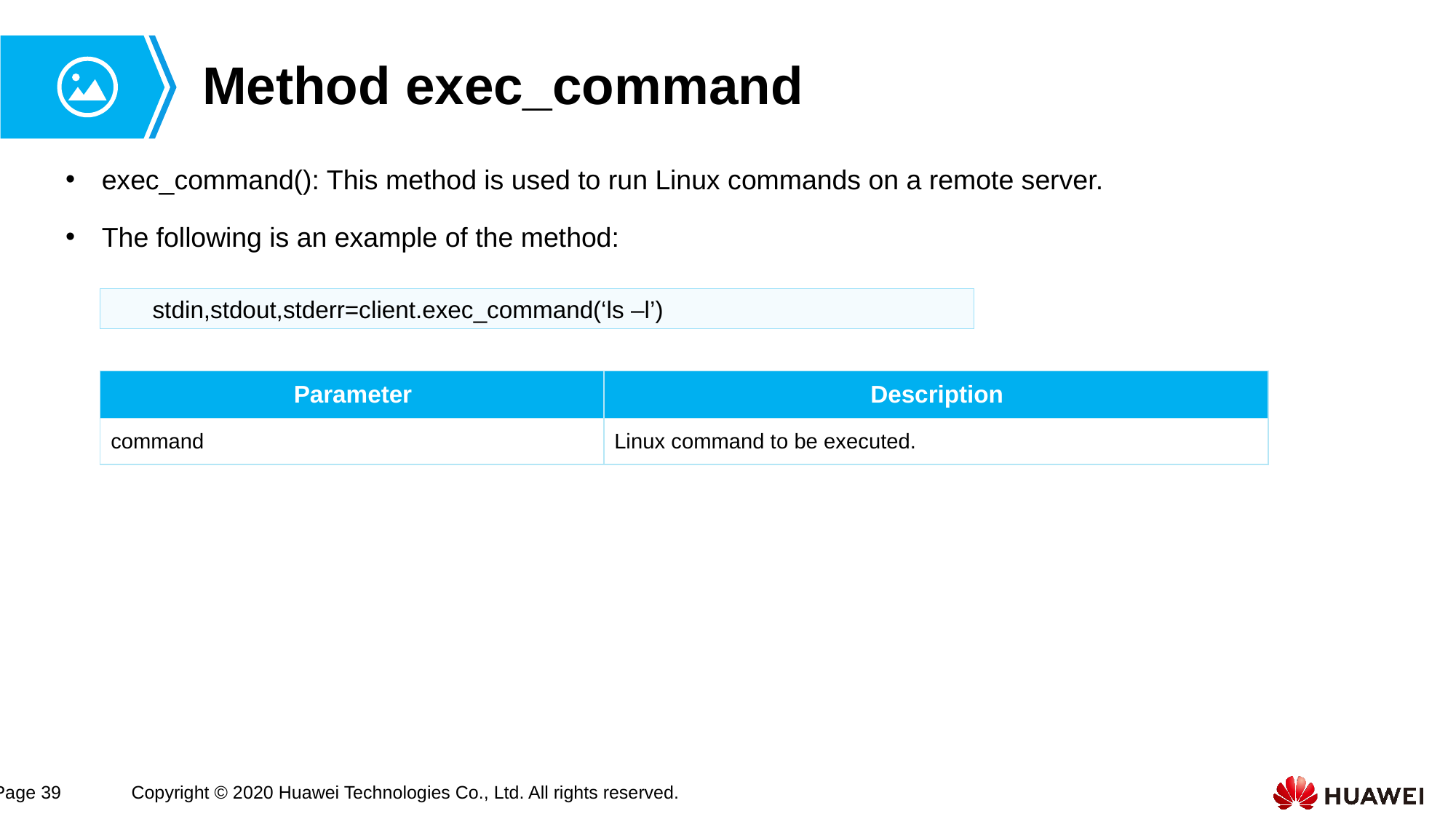

# Method exec_command
exec_command(): This method is used to run Linux commands on a remote server.
The following is an example of the method:

stdin,stdout,stderr=client.exec_command(‘ls –l’)
| Parameter | Description |
| --- | --- |
| command | Linux command to be executed. |